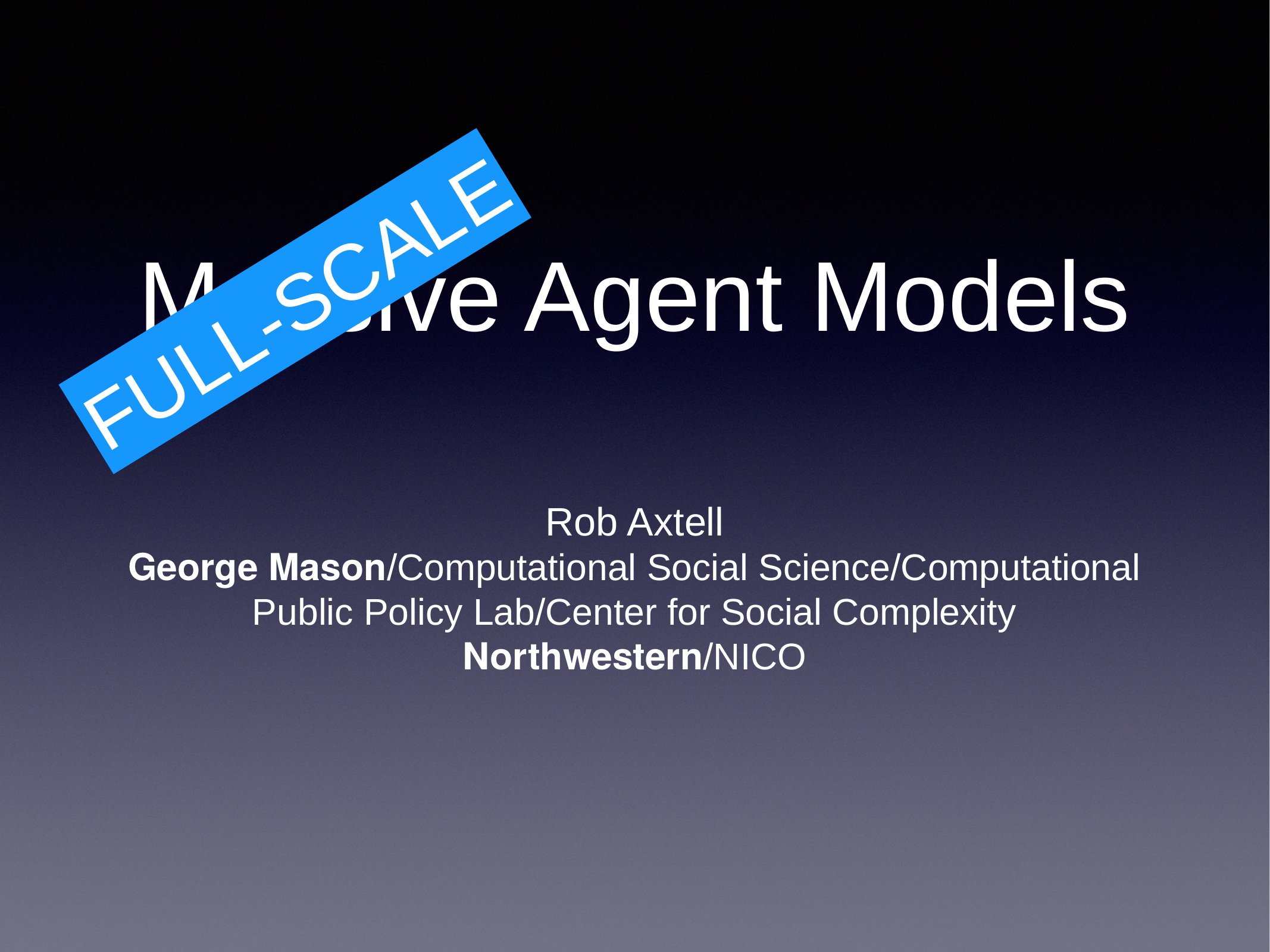

# Massive Agent Models
FULL-SCALE
Rob Axtell
George Mason/Computational Social Science/Computational Public Policy Lab/Center for Social Complexity
Northwestern/NICO